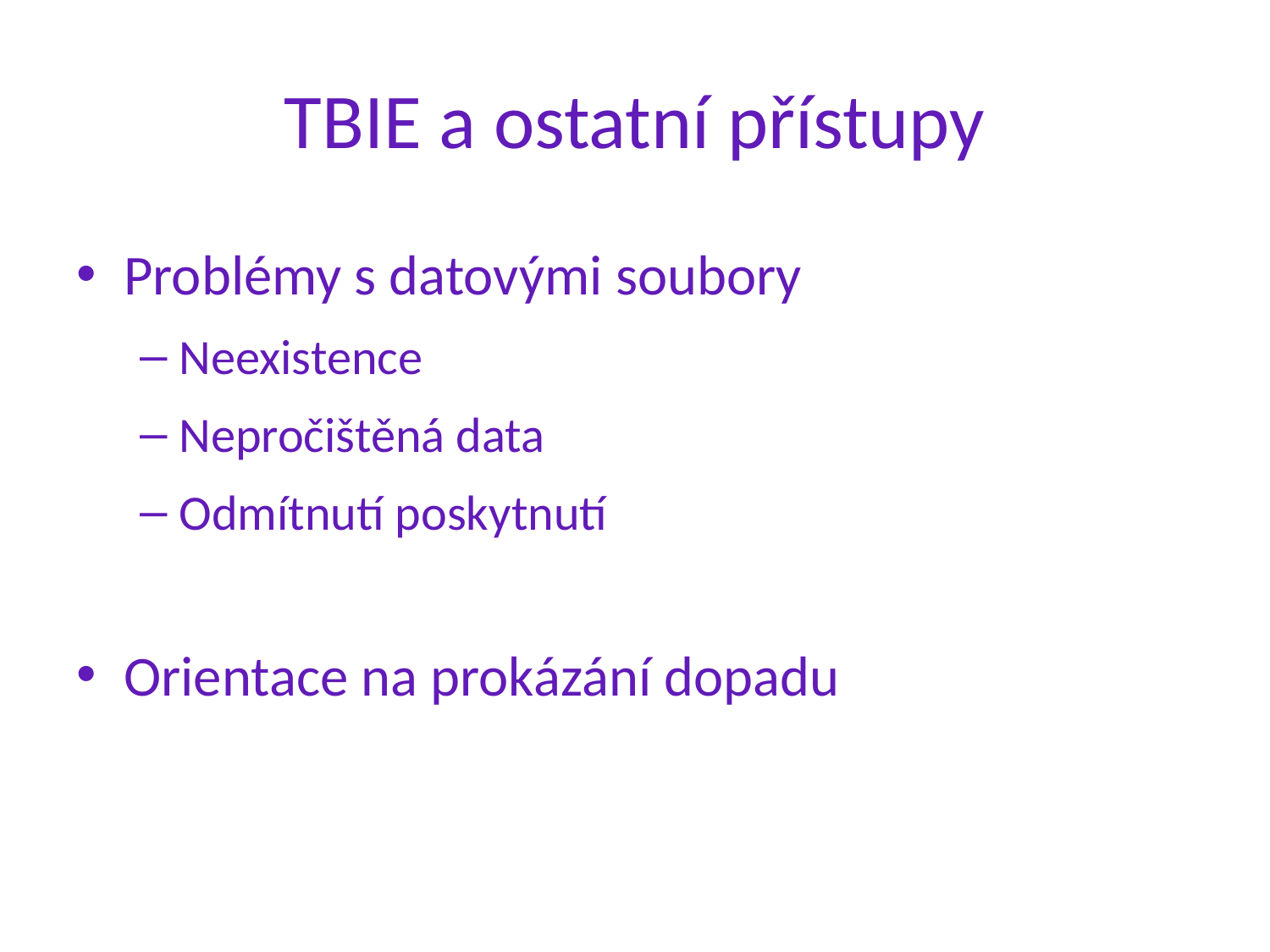

# TBIE a ostatní přístupy
Problémy s datovými soubory
Neexistence
Nepročištěná data
Odmítnutí poskytnutí

Orientace na prokázání dopadu